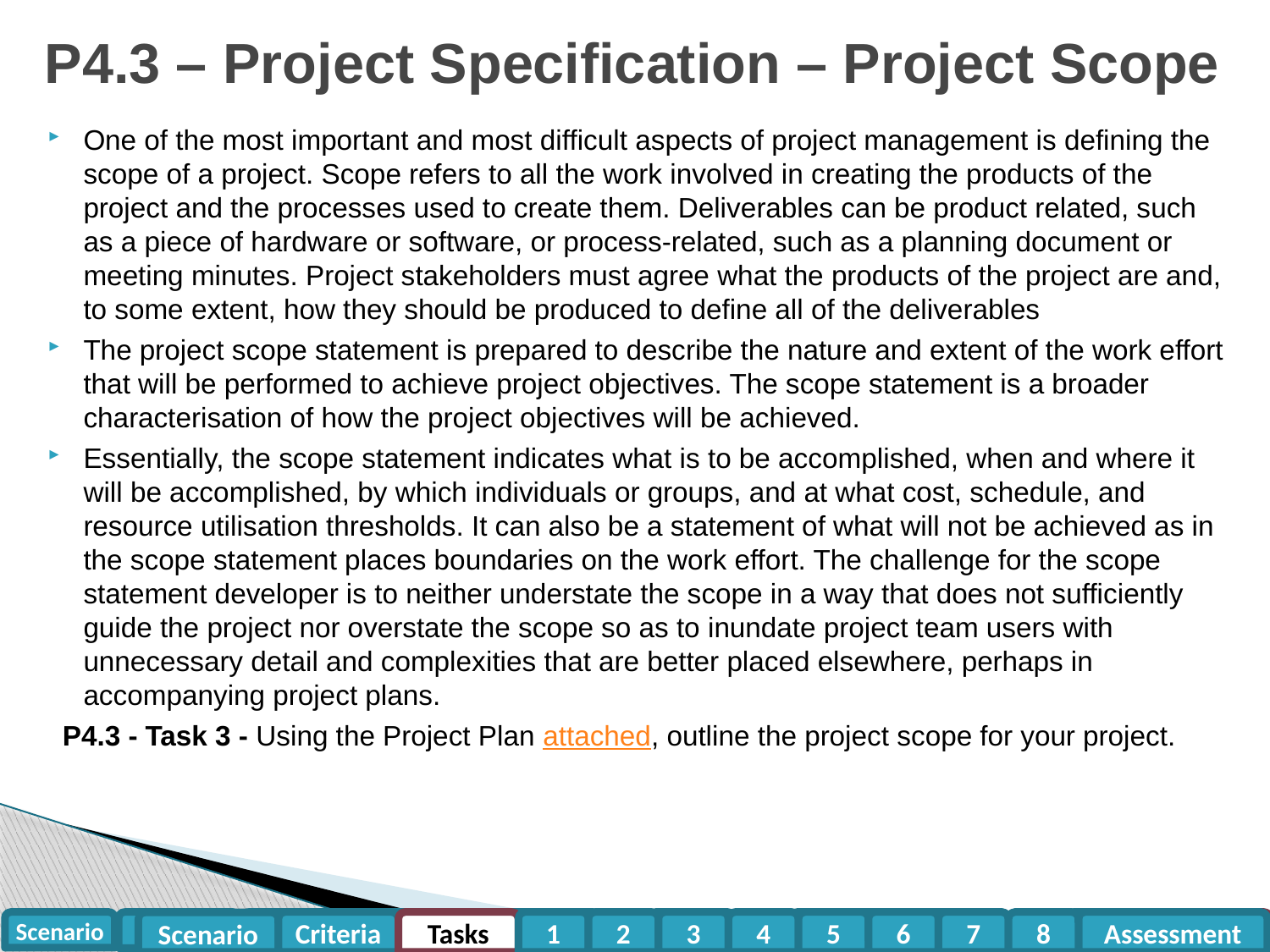

# P4.3 – Project Specification – Project Scope
One of the most important and most difficult aspects of project management is defining the scope of a project. Scope refers to all the work involved in creating the products of the project and the processes used to create them. Deliverables can be product related, such as a piece of hardware or software, or process-related, such as a planning document or meeting minutes. Project stakeholders must agree what the products of the project are and, to some extent, how they should be produced to define all of the deliverables
The project scope statement is prepared to describe the nature and extent of the work effort that will be performed to achieve project objectives. The scope statement is a broader characterisation of how the project objectives will be achieved.
Essentially, the scope statement indicates what is to be accomplished, when and where it will be accomplished, by which individuals or groups, and at what cost, schedule, and resource utilisation thresholds. It can also be a statement of what will not be achieved as in the scope statement places boundaries on the work effort. The challenge for the scope statement developer is to neither understate the scope in a way that does not sufficiently guide the project nor overstate the scope so as to inundate project team users with unnecessary detail and complexities that are better placed elsewhere, perhaps in accompanying project plans.
P4.3 - Task 3 - Using the Project Plan attached, outline the project scope for your project.
Criteria
Tasks
1
2
3
4
5
6
7
8
Assessment
Scenario